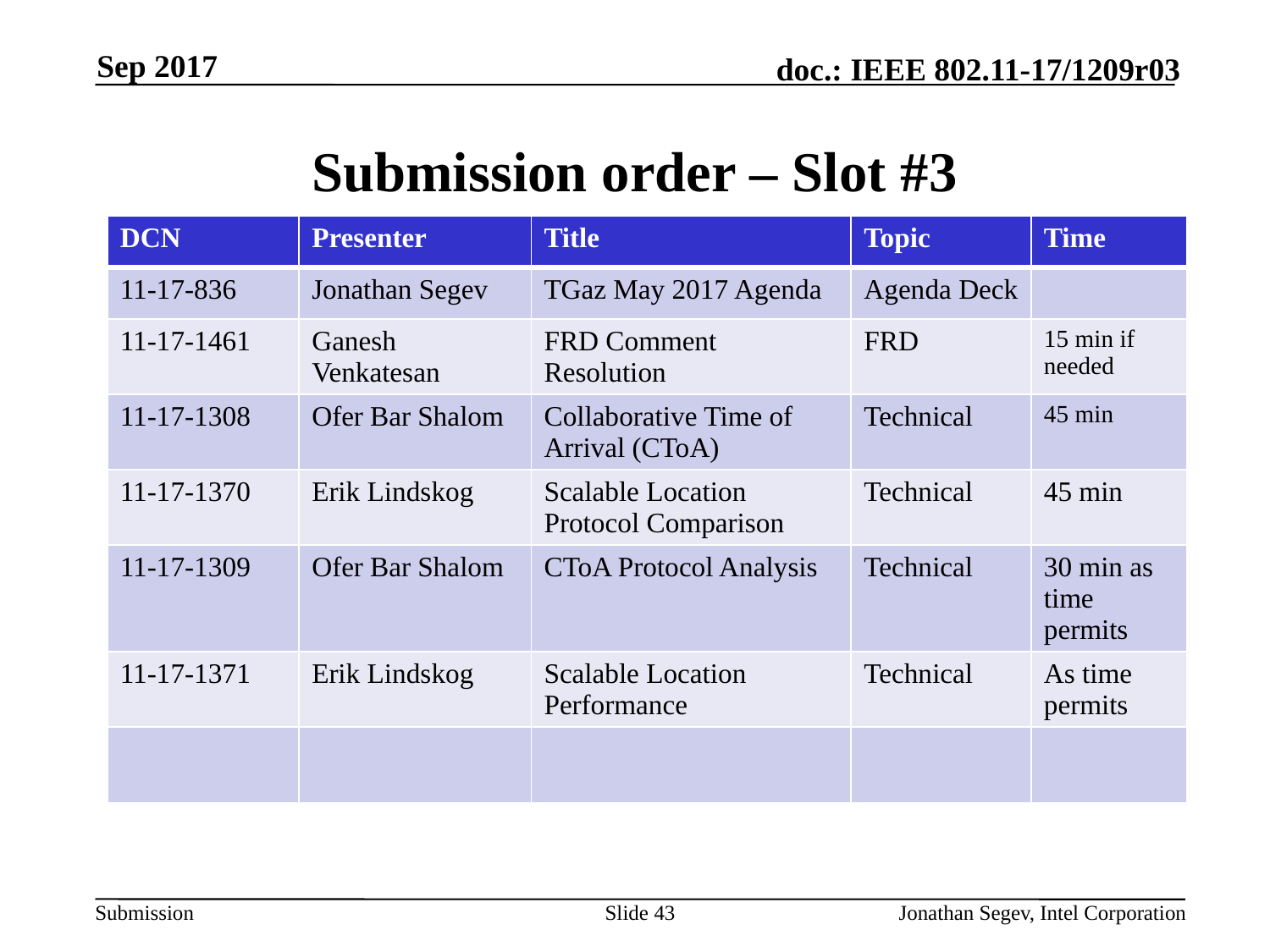

Sep 2017
# Submission order – Slot #3
| DCN | Presenter | Title | Topic | Time |
| --- | --- | --- | --- | --- |
| 11-17-836 | Jonathan Segev | TGaz May 2017 Agenda | Agenda Deck |  |
| 11-17-1461 | Ganesh Venkatesan | FRD Comment Resolution | FRD | 15 min if needed |
| 11-17-1308 | Ofer Bar Shalom | Collaborative Time of Arrival (CToA) | Technical | 45 min |
| 11-17-1370 | Erik Lindskog | Scalable Location Protocol Comparison | Technical | 45 min |
| 11-17-1309 | Ofer Bar Shalom | CToA Protocol Analysis | Technical | 30 min as time permits |
| 11-17-1371 | Erik Lindskog | Scalable Location Performance | Technical | As time permits |
|  |  |  |  |  |
Slide 43
Jonathan Segev, Intel Corporation